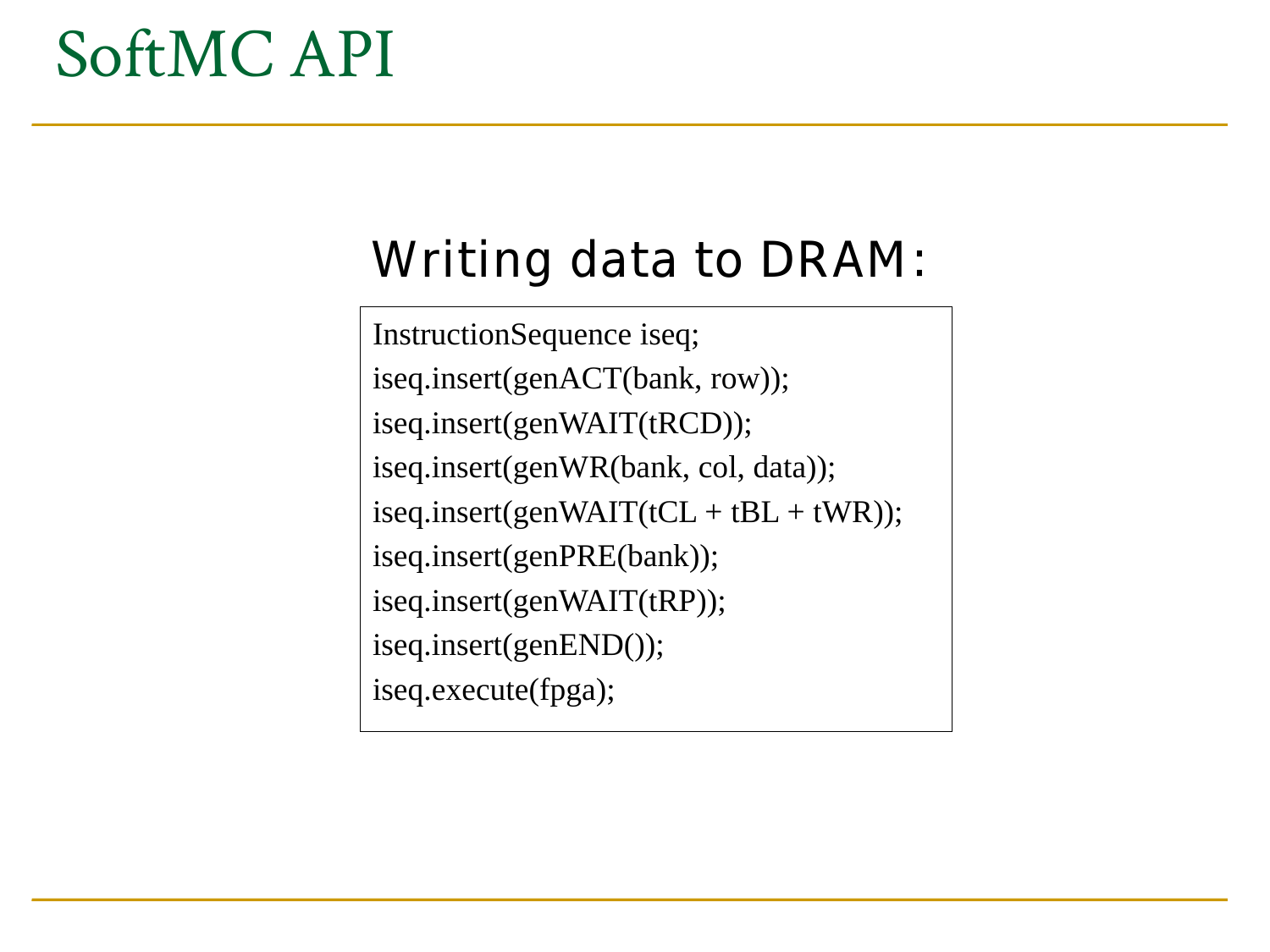

# SoftMC API
Writing data to DRAM:
InstructionSequence iseq;
iseq.insert(genACT(bank, row));
iseq.insert(genWAIT(tRCD));
iseq.insert(genWR(bank, col, data));
iseq.insert(genWAIT(tCL + tBL + tWR));
iseq.insert(genPRE(bank));
iseq.insert(genWAIT(tRP));
iseq.insert(genEND());
iseq.execute(fpga);